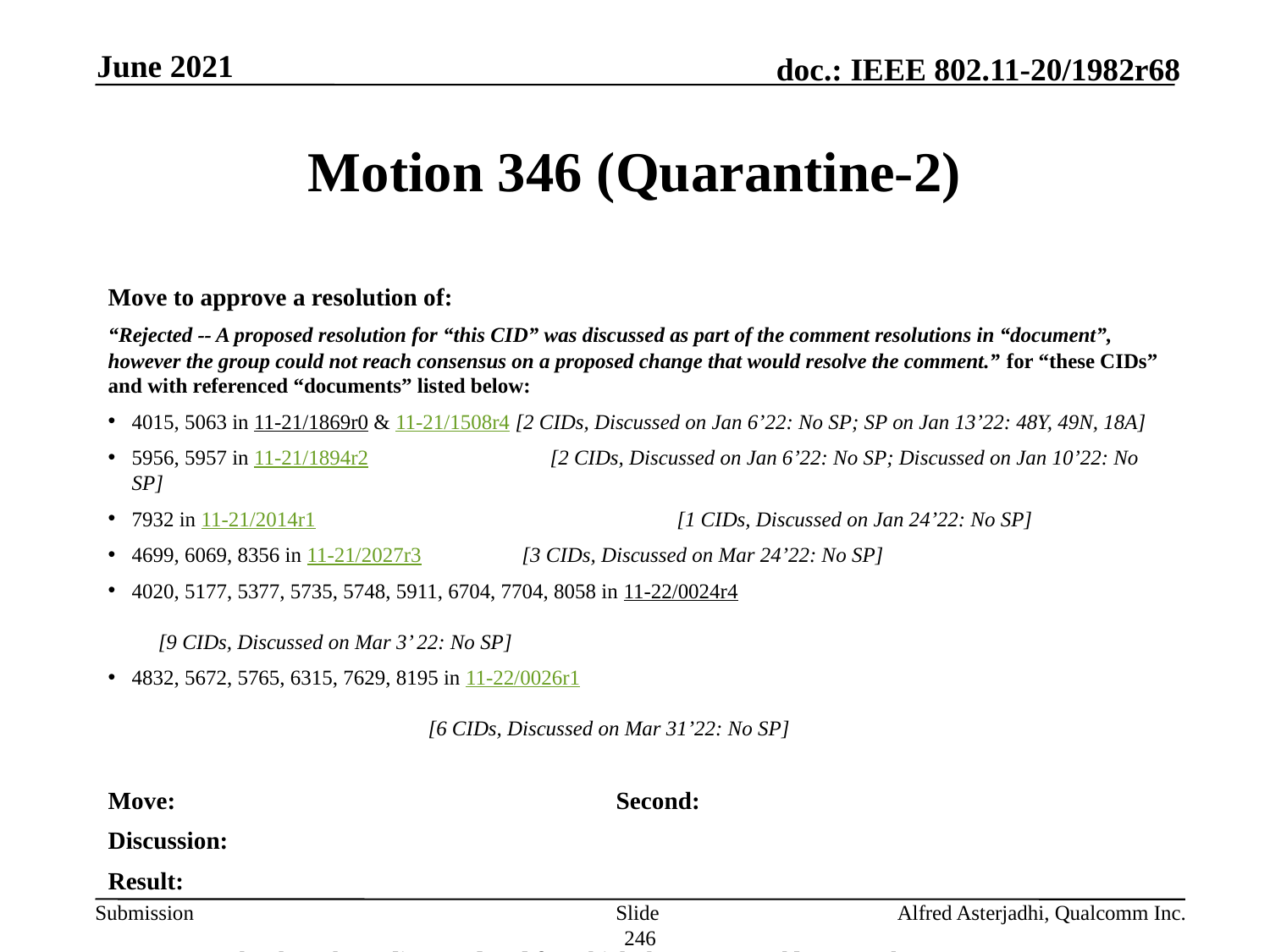

June 2021
# Motion 346 (Quarantine-2)
Move to approve a resolution of:
“Rejected -- A proposed resolution for “this CID” was discussed as part of the comment resolutions in “document”, however the group could not reach consensus on a proposed change that would resolve the comment.” for “these CIDs” and with referenced “documents” listed below:
4015, 5063 in 11-21/1869r0 & 11-21/1508r4 [2 CIDs, Discussed on Jan 6’22: No SP; SP on Jan 13’22: 48Y, 49N, 18A]
5956, 5957 in 11-21/1894r2 		       [2 CIDs, Discussed on Jan 6’22: No SP; Discussed on Jan 10’22: No SP]
7932 in 11-21/2014r1 		    	       [1 CIDs, Discussed on Jan 24’22: No SP]
4699, 6069, 8356 in 11-21/2027r3                   [3 CIDs, Discussed on Mar 24’22: No SP]
4020, 5177, 5377, 5735, 5748, 5911, 6704, 7704, 8058 in 11-22/0024r4 												        [9 CIDs, Discussed on Mar 3’ 22: No SP]
4832, 5672, 5765, 6315, 7629, 8195 in 11-22/0026r1 															        [6 CIDs, Discussed on Mar 31’22: No SP]

Move: 				Second:
Discussion:
Result:

Note: CIDs that have been discussed and for which the group could not reach consensus.

Slide 246
Alfred Asterjadhi, Qualcomm Inc.